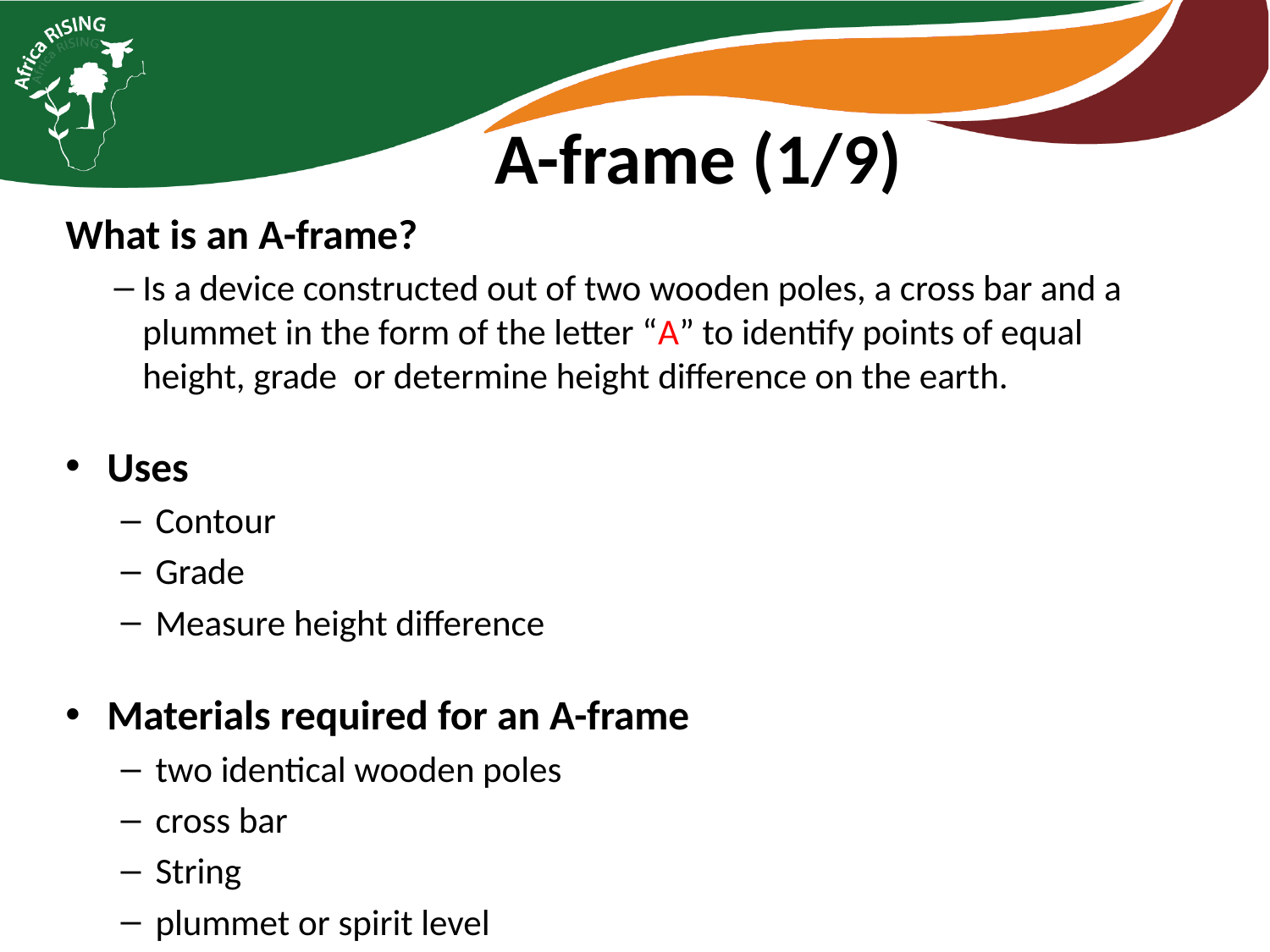

# A-frame (1/9)
What is an A-frame?
Is a device constructed out of two wooden poles, a cross bar and a plummet in the form of the letter “A” to identify points of equal height, grade  or determine height difference on the earth.

Uses
Contour
Grade
Measure height difference

Materials required for an A-frame
two identical wooden poles
cross bar
String
plummet or spirit level